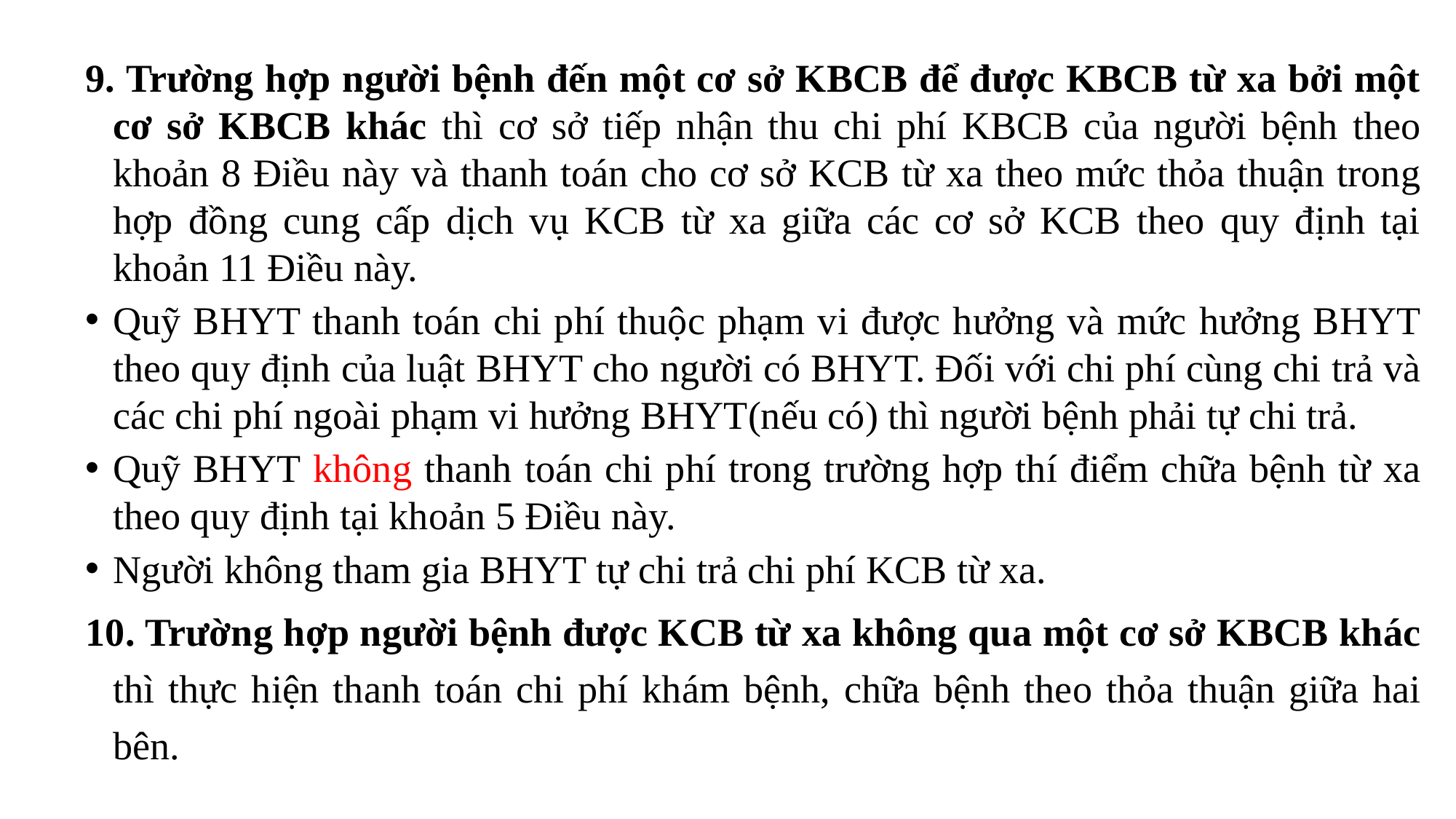

9. Trường hợp người bệnh đến một cơ sở KBCB để được KBCB từ xa bởi một cơ sở KBCB khác thì cơ sở tiếp nhận thu chi phí KBCB của người bệnh theo khoản 8 Điều này và thanh toán cho cơ sở KCB từ xa theo mức thỏa thuận trong hợp đồng cung cấp dịch vụ KCB từ xa giữa các cơ sở KCB theo quy định tại khoản 11 Điều này.
Quỹ BHYT thanh toán chi phí thuộc phạm vi được hưởng và mức hưởng BHYT theo quy định của luật BHYT cho người có BHYT. Đối với chi phí cùng chi trả và các chi phí ngoài phạm vi hưởng BHYT(nếu có) thì người bệnh phải tự chi trả.
Quỹ BHYT không thanh toán chi phí trong trường hợp thí điểm chữa bệnh từ xa theo quy định tại khoản 5 Điều này.
Người không tham gia BHYT tự chi trả chi phí KCB từ xa.
10. Trường hợp người bệnh được KCB từ xa không qua một cơ sở KBCB khác thì thực hiện thanh toán chi phí khám bệnh, chữa bệnh theo thỏa thuận giữa hai bên.